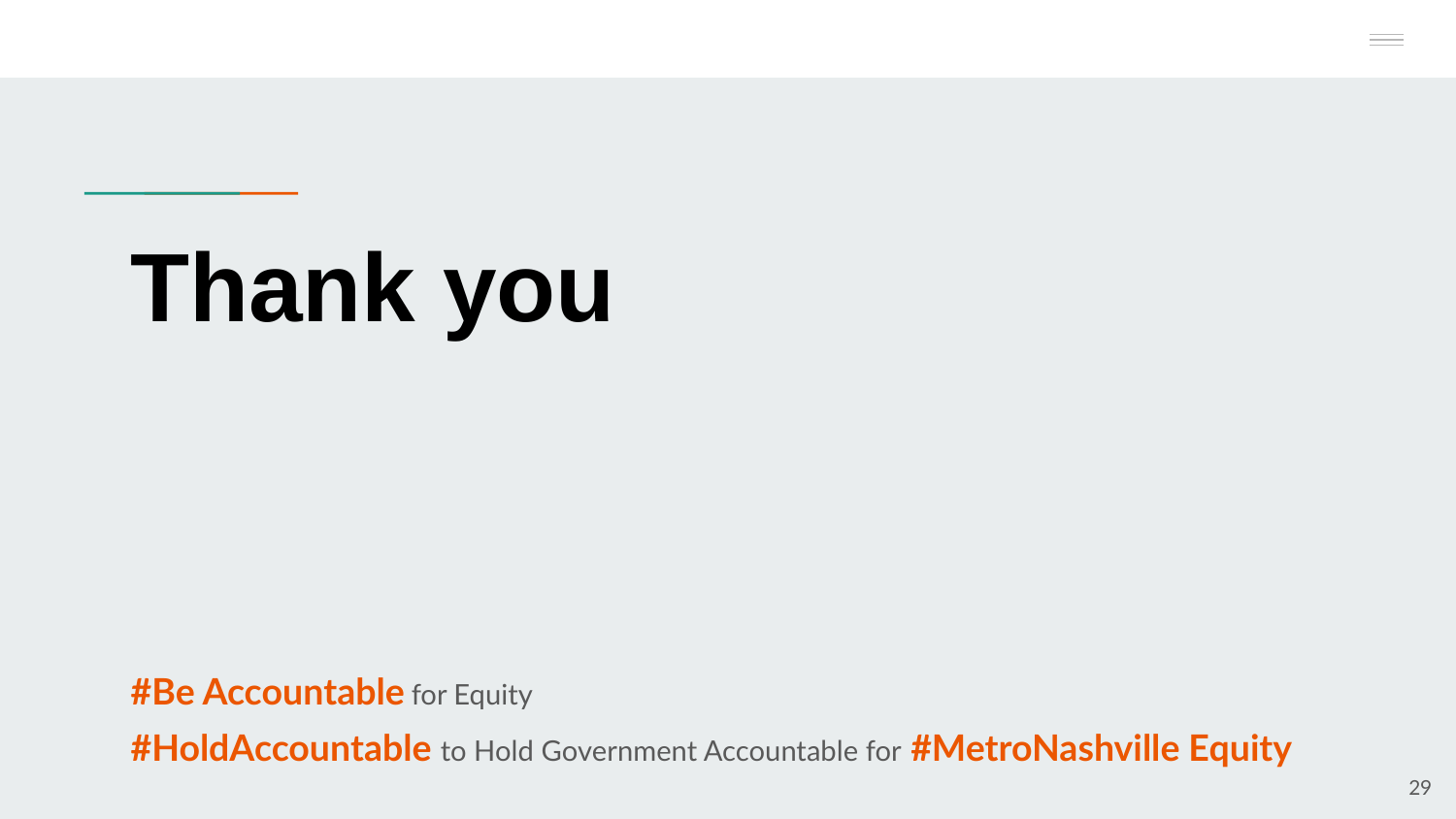

# Thank you
#Be Accountable for Equity
#HoldAccountable to Hold Government Accountable for #MetroNashville Equity
29